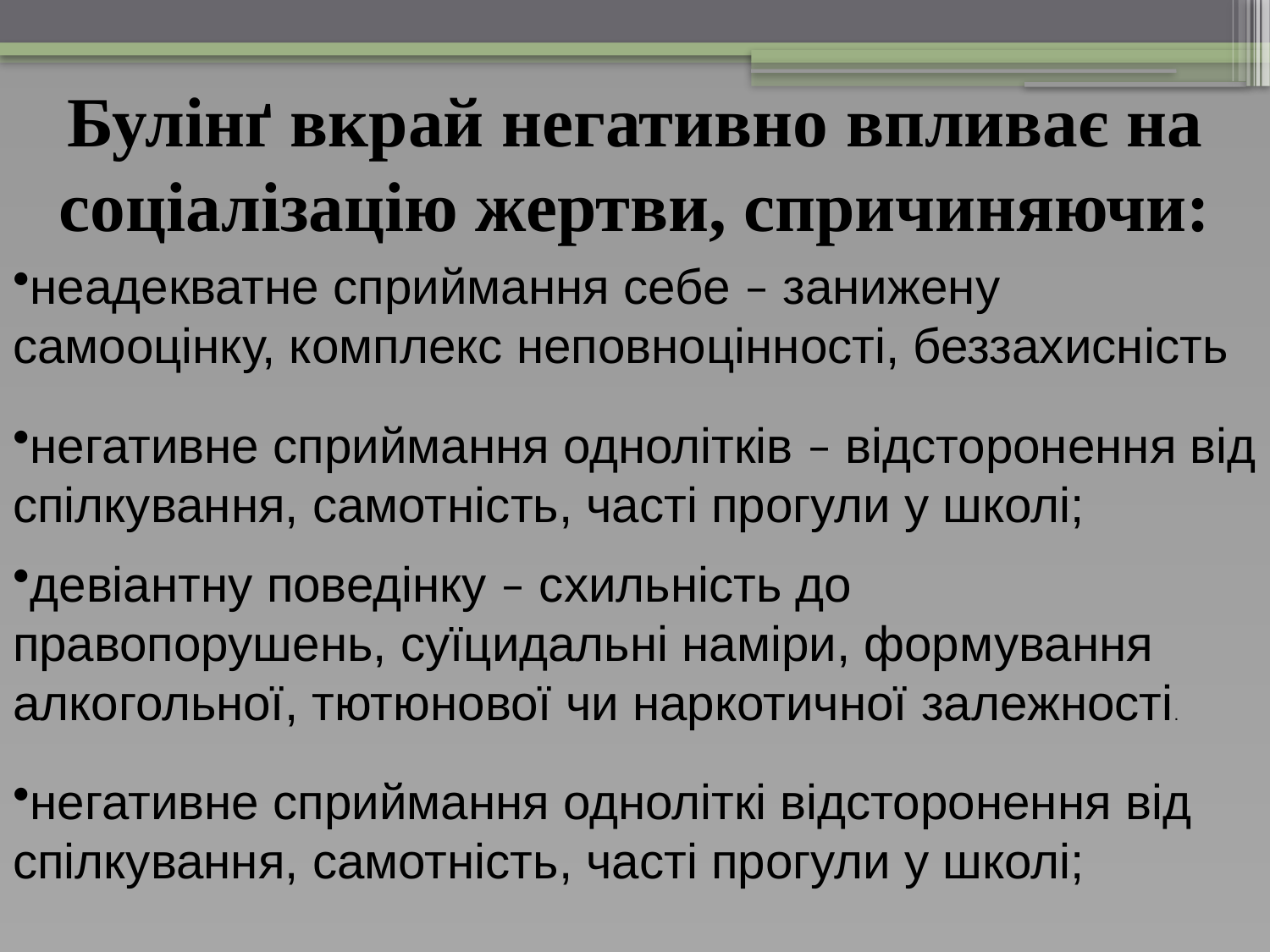

Булінґ вкрай негативно впливає на соціалізацію жертви, спричиняючи:
неадекватне сприймання себе – занижену самооцінку, комплекс неповноцінності, беззахисність
негативне сприймання однолітків – відсторонення від спілкування, самотність, часті прогули у школі;
девіантну поведінку – схильність до правопорушень, суїцидальні наміри, формування алкогольної, тютюнової чи наркотичної залежності.
негативне сприймання одноліткі відсторонення від спілкування, самотність, часті прогули у школі;